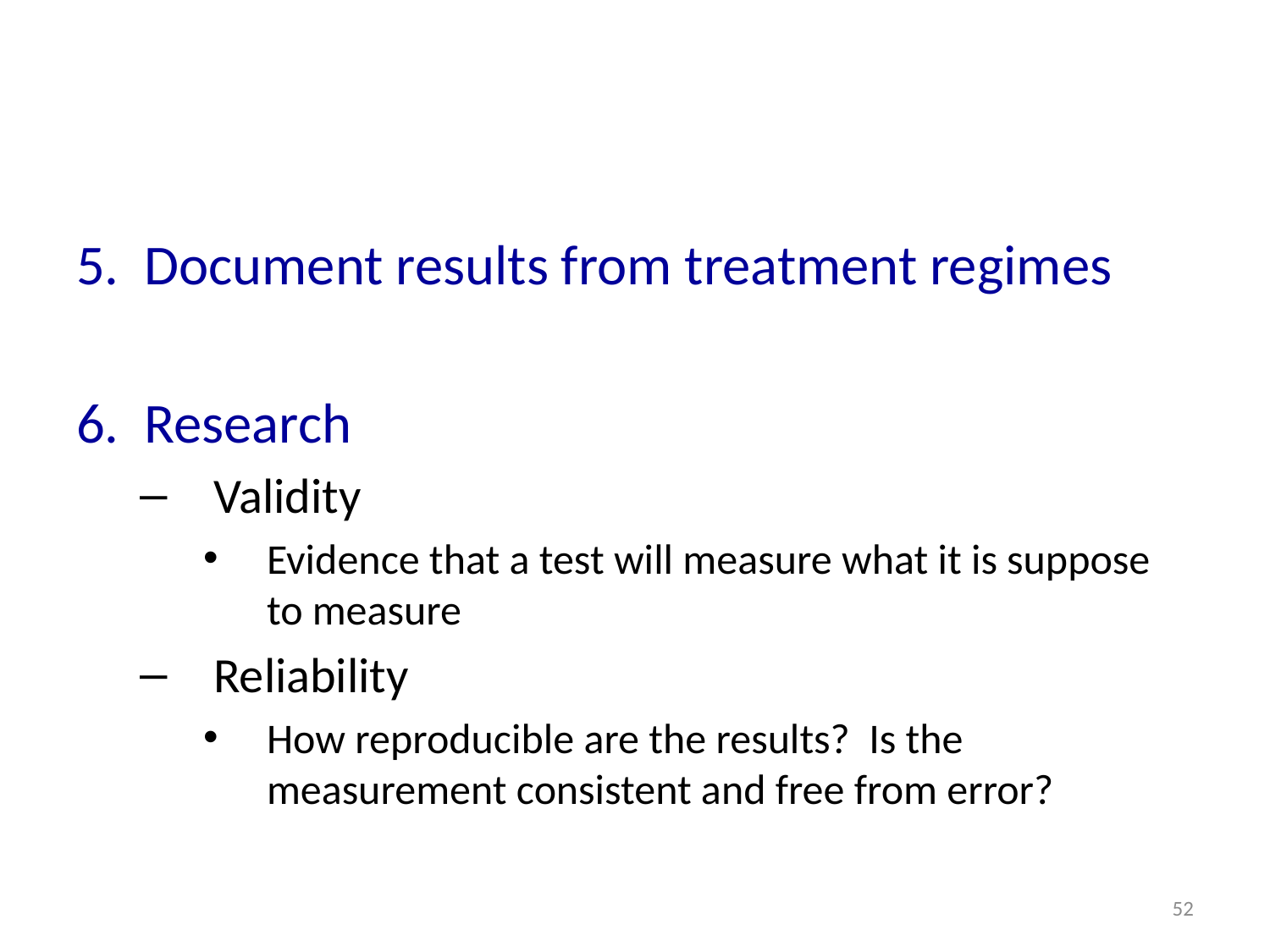

#
5.  Document results from treatment regimes

6.  Research
Validity
Evidence that a test will measure what it is suppose to measure
Reliability
How reproducible are the results?  Is the measurement consistent and free from error?
52